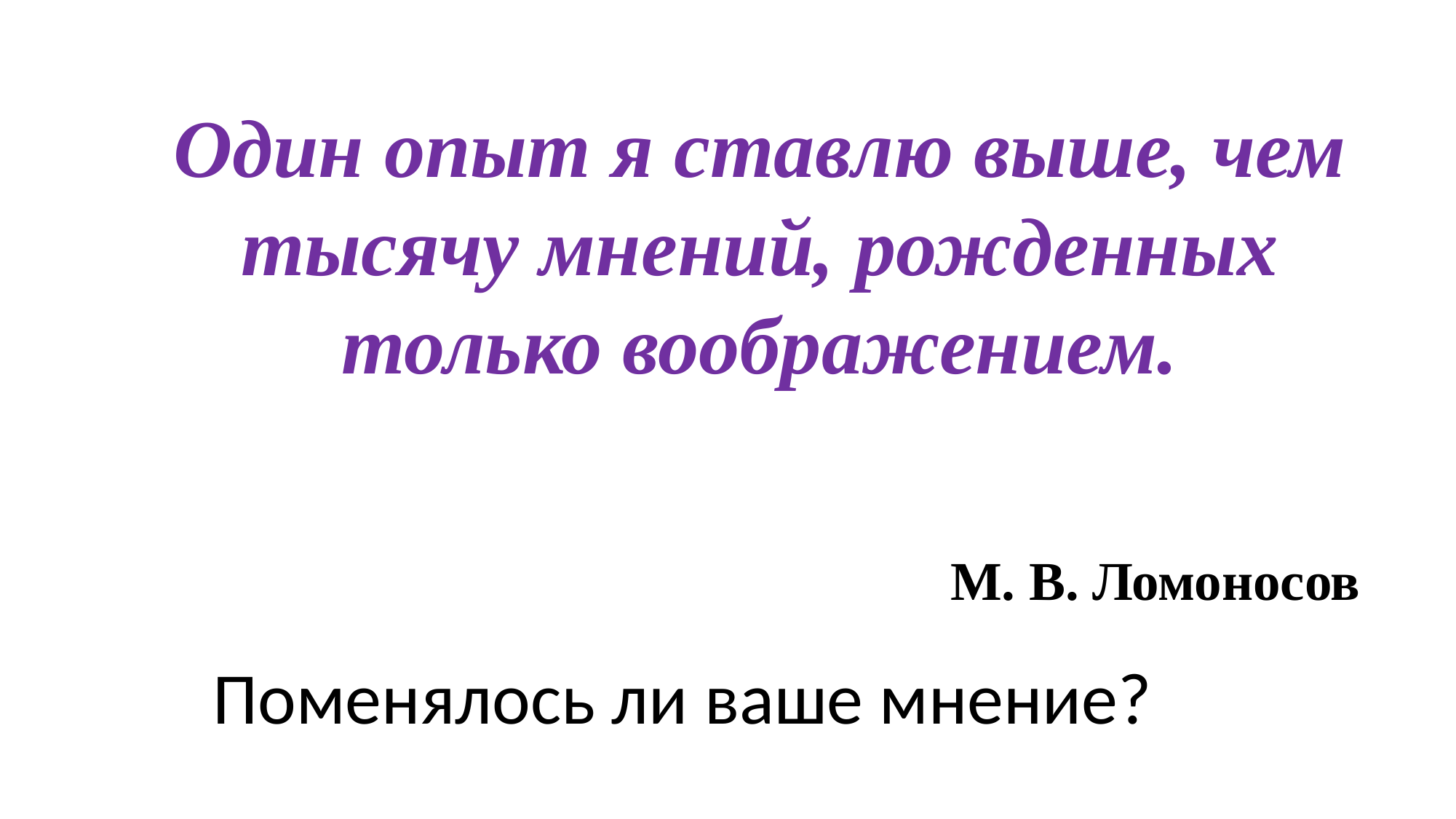

Один опыт я ставлю выше, чем тысячу мнений, рожденных только воображением.
М. В. Ломоносов
Поменялось ли ваше мнение?